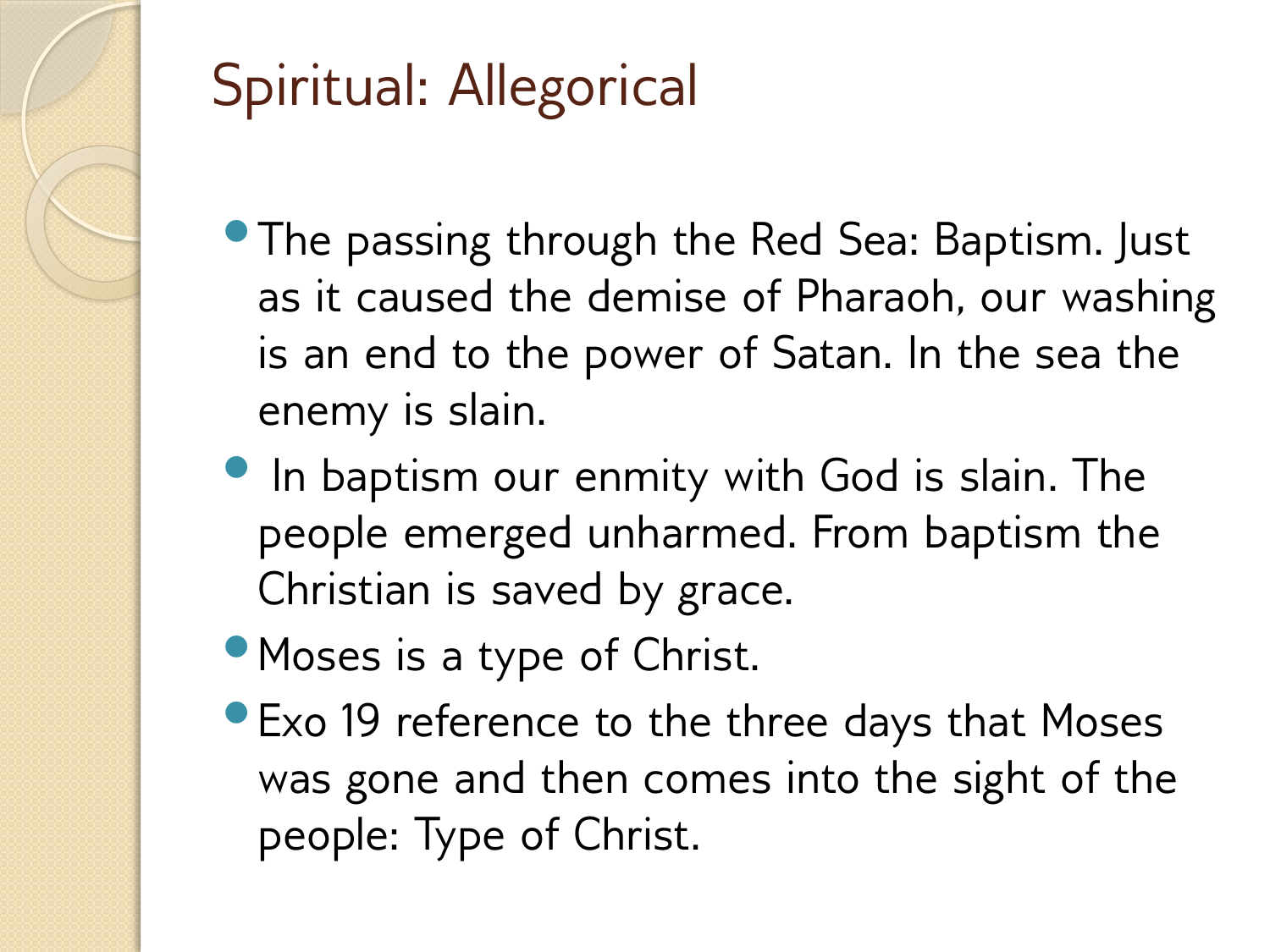

# Spiritual: Allegorical
The passing through the Red Sea: Baptism. Just as it caused the demise of Pharaoh, our washing is an end to the power of Satan. In the sea the enemy is slain.
 In baptism our enmity with God is slain. The people emerged unharmed. From baptism the Christian is saved by grace.
Moses is a type of Christ.
Exo 19 reference to the three days that Moses was gone and then comes into the sight of the people: Type of Christ.